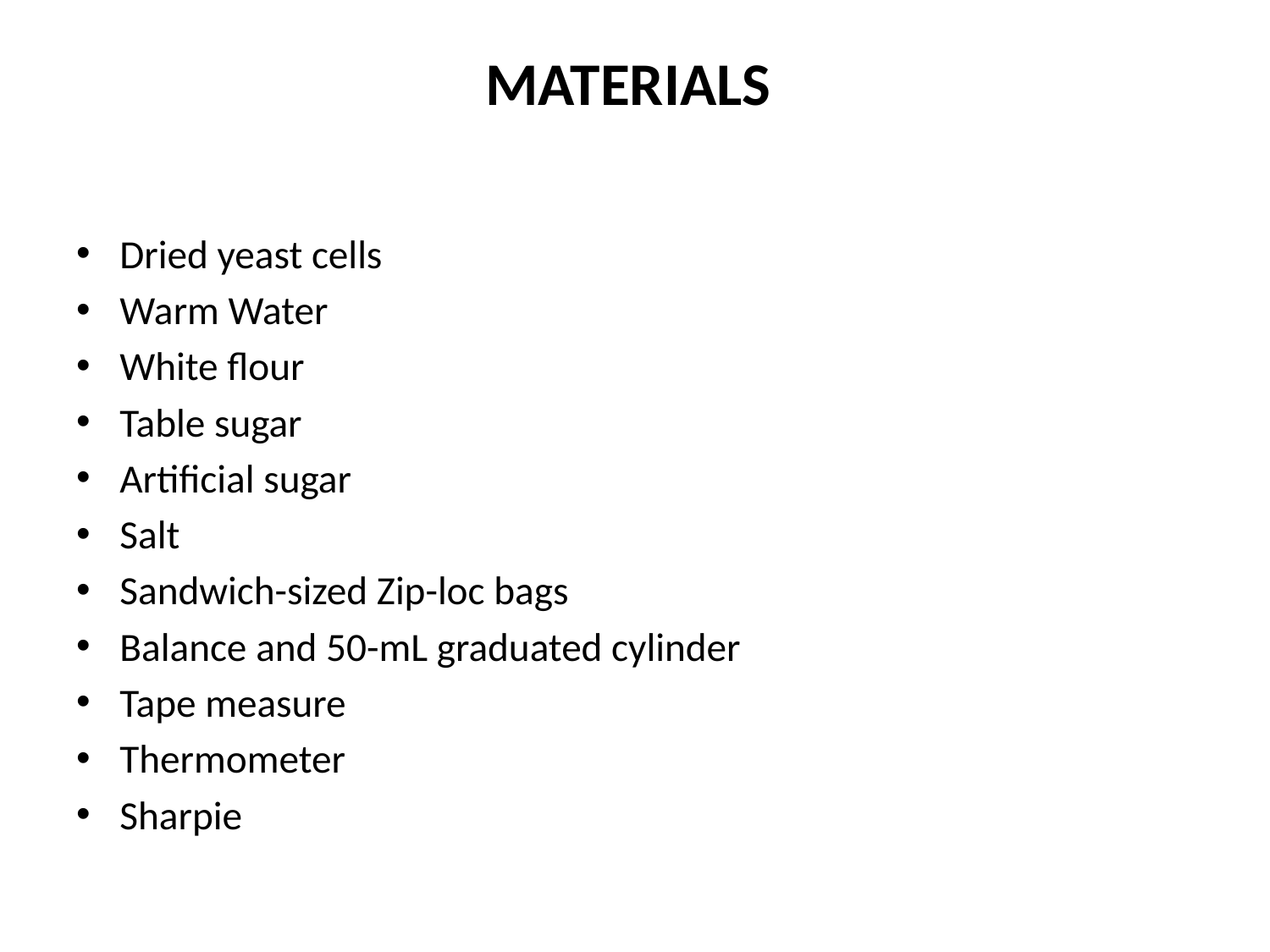

# MATERIALS
Dried yeast cells
Warm Water
White flour
Table sugar
Artificial sugar
Salt
Sandwich-sized Zip-loc bags
Balance and 50-mL graduated cylinder
Tape measure
Thermometer
Sharpie